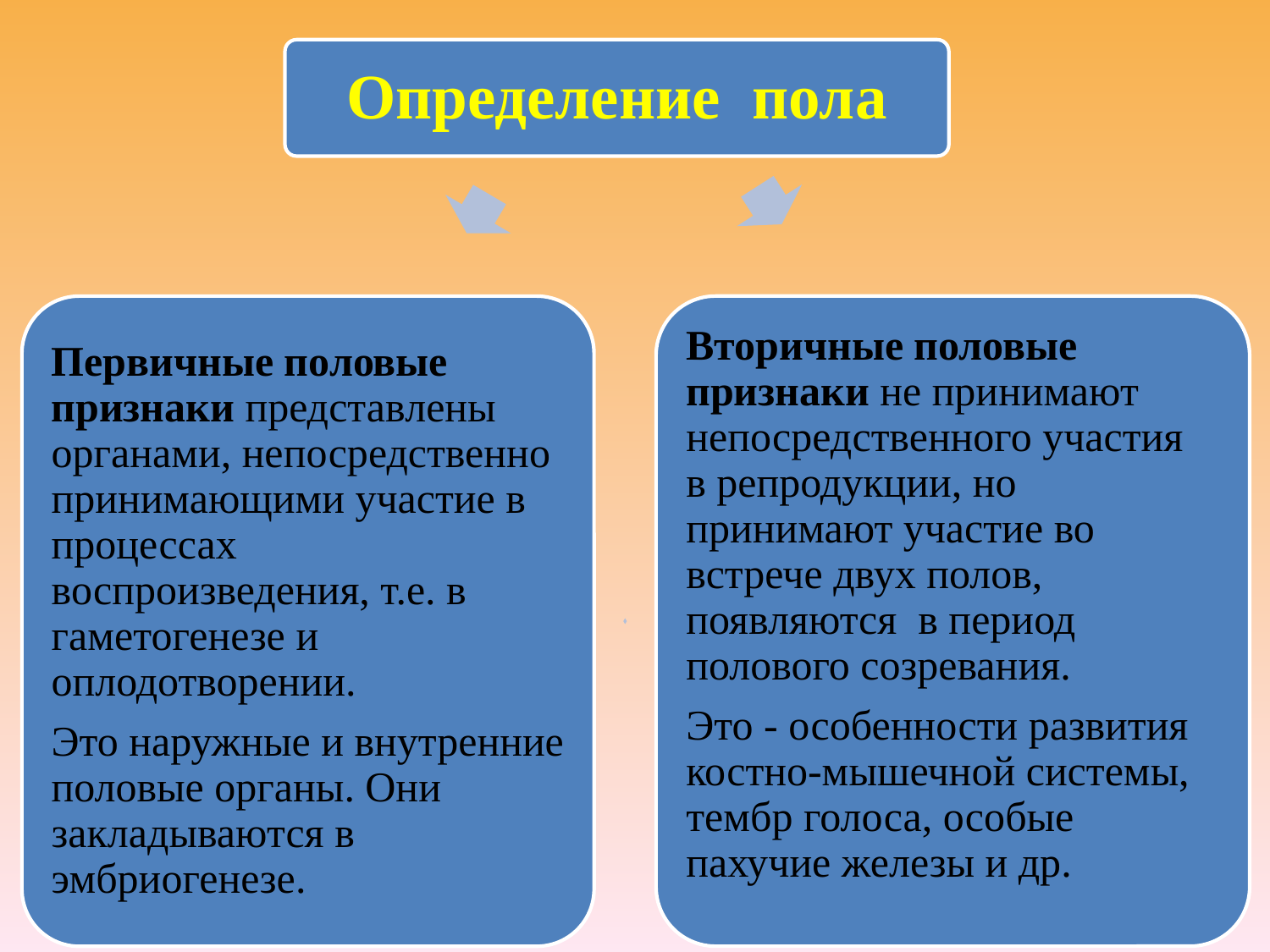

Определение  пола

Вторичные половые признаки не принимают непосредственного участия  в репродукции, но принимают участие во встрече двух полов, появляются  в период полового созревания.
Это - особенности развития костно-мышечной системы, тембр голоса, особые пахучие железы и др.

Первичные половые признаки представлены  органами, непосредственно принимающими участие в процессах воспроизведения, т.е. в гаметогенезе и оплодотворении.
Это наружные и внутренние половые органы. Они закладываются в эмбриогенезе.